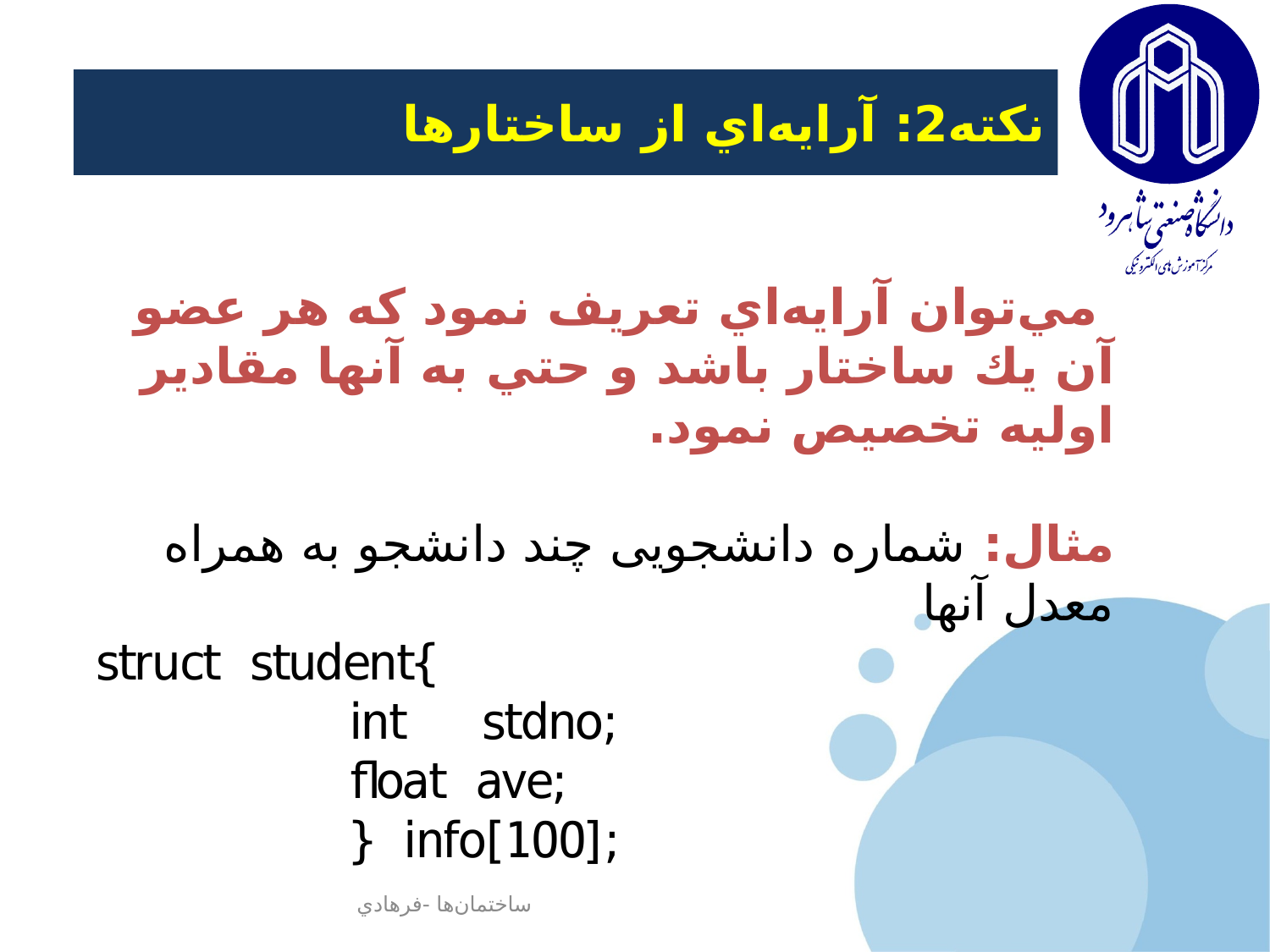

# نکته2: آرايه‌اي از ساختارها
 مي‌توان آرايه‌اي تعريف نمود كه هر عضو آن يك ساختار باشد و حتي به آنها مقادير اوليه تخصيص نمود.

مثال: شماره دانشجویی چند دانشجو به همراه معدل آنها
struct  student{
		int     stdno;
		float  ave;
		}  info[100];
ساختمان‌ها -فرهادي